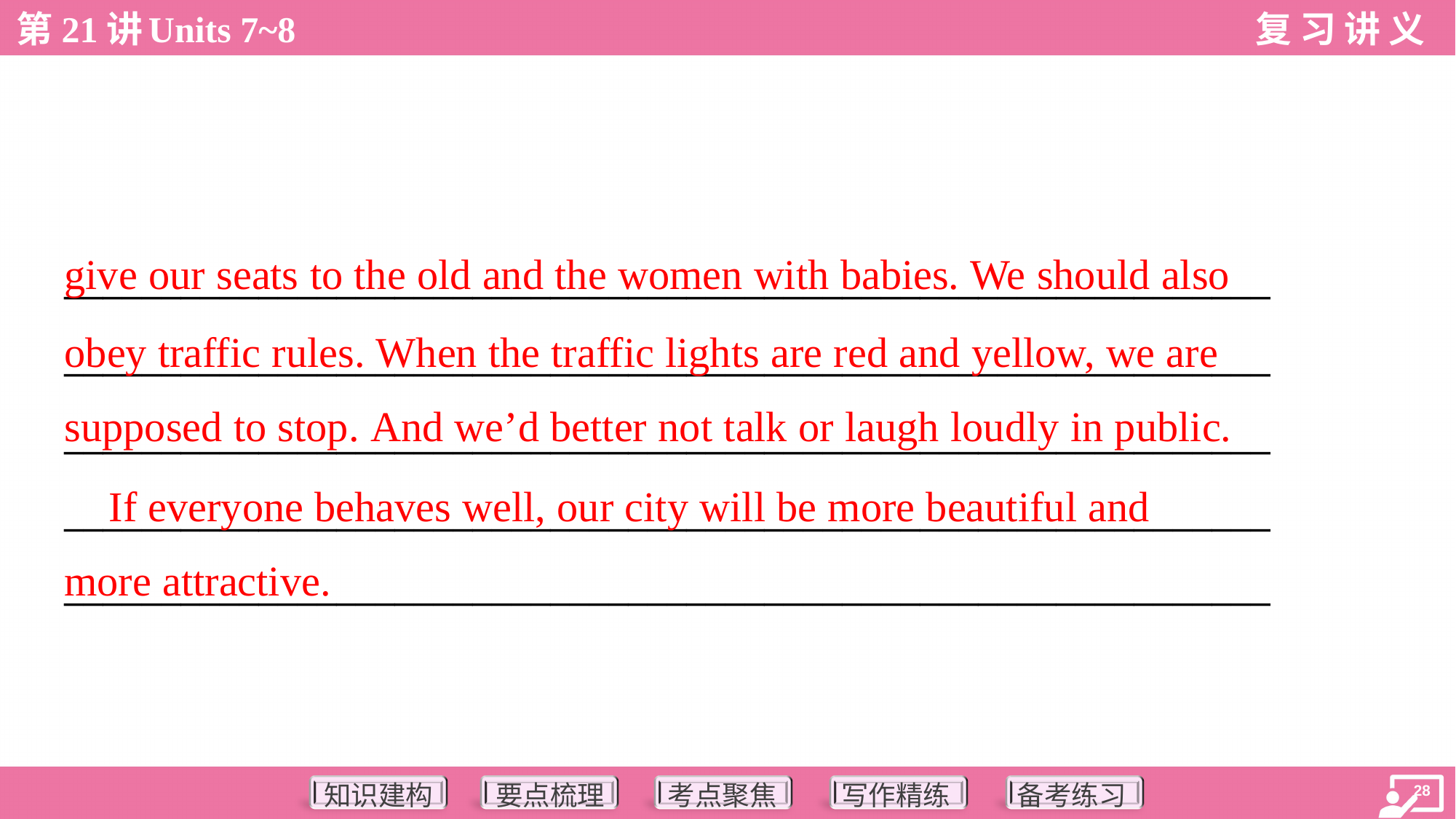

give our seats to the old and the women with babies. We should also
obey traffic rules. When the traffic lights are red and yellow, we are
supposed to stop. And we’d better not talk or laugh loudly in public.
______________________________________________________________
______________________________________________________________
______________________________________________________________
______________________________________________________________
______________________________________________________________
    If everyone behaves well, our city will be more beautiful and
more attractive.